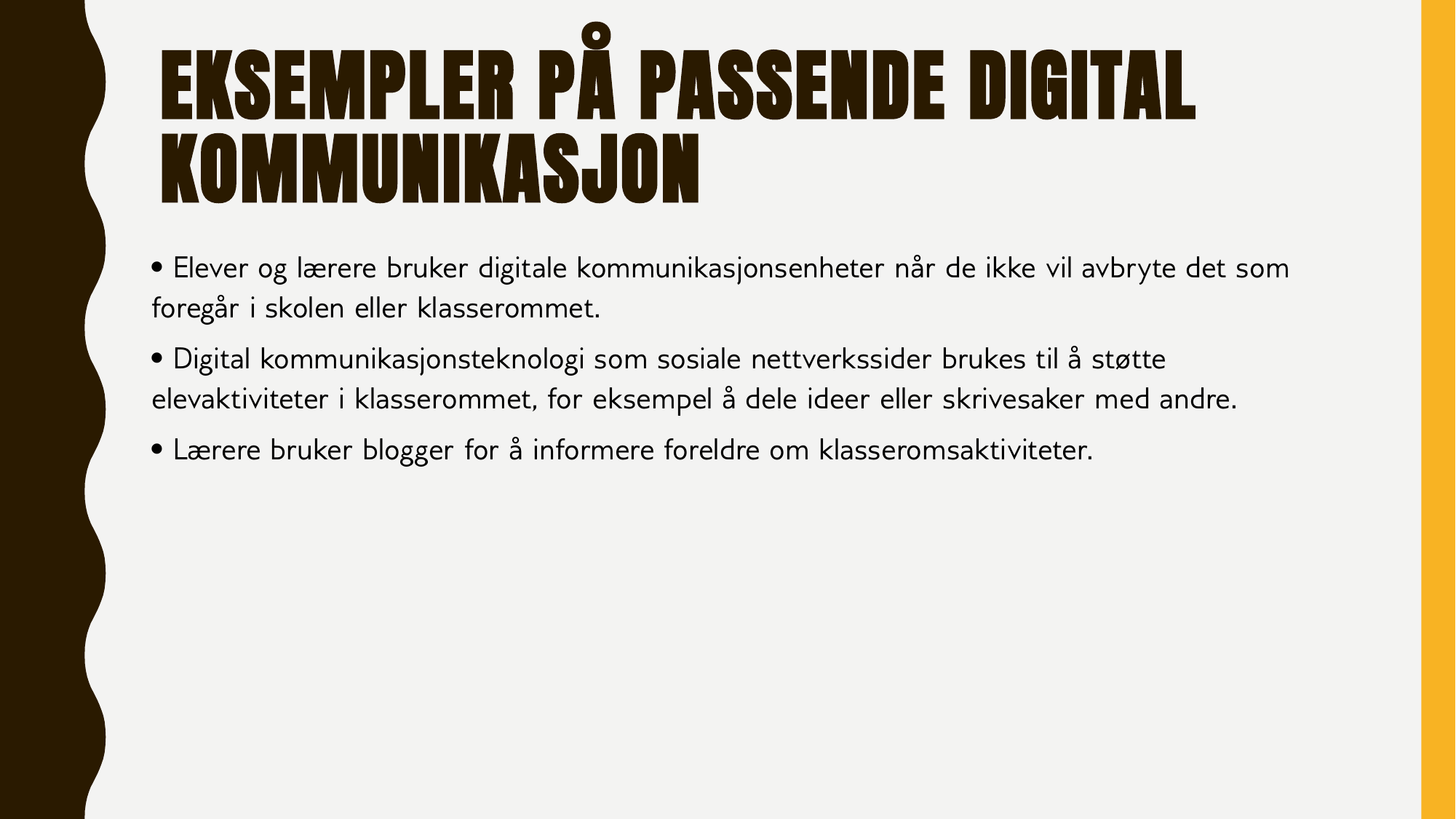

# Eksempler på passende digital kommunikasjon
• Elever og lærere bruker digitale kommunikasjonsenheter når de ikke vil avbryte det som foregår i skolen eller klasserommet.
• Digital kommunikasjonsteknologi som sosiale nettverkssider brukes til å støtte elevaktiviteter i klasserommet, for eksempel å dele ideer eller skrivesaker med andre.
• Lærere bruker blogger for å informere foreldre om klasseromsaktiviteter.